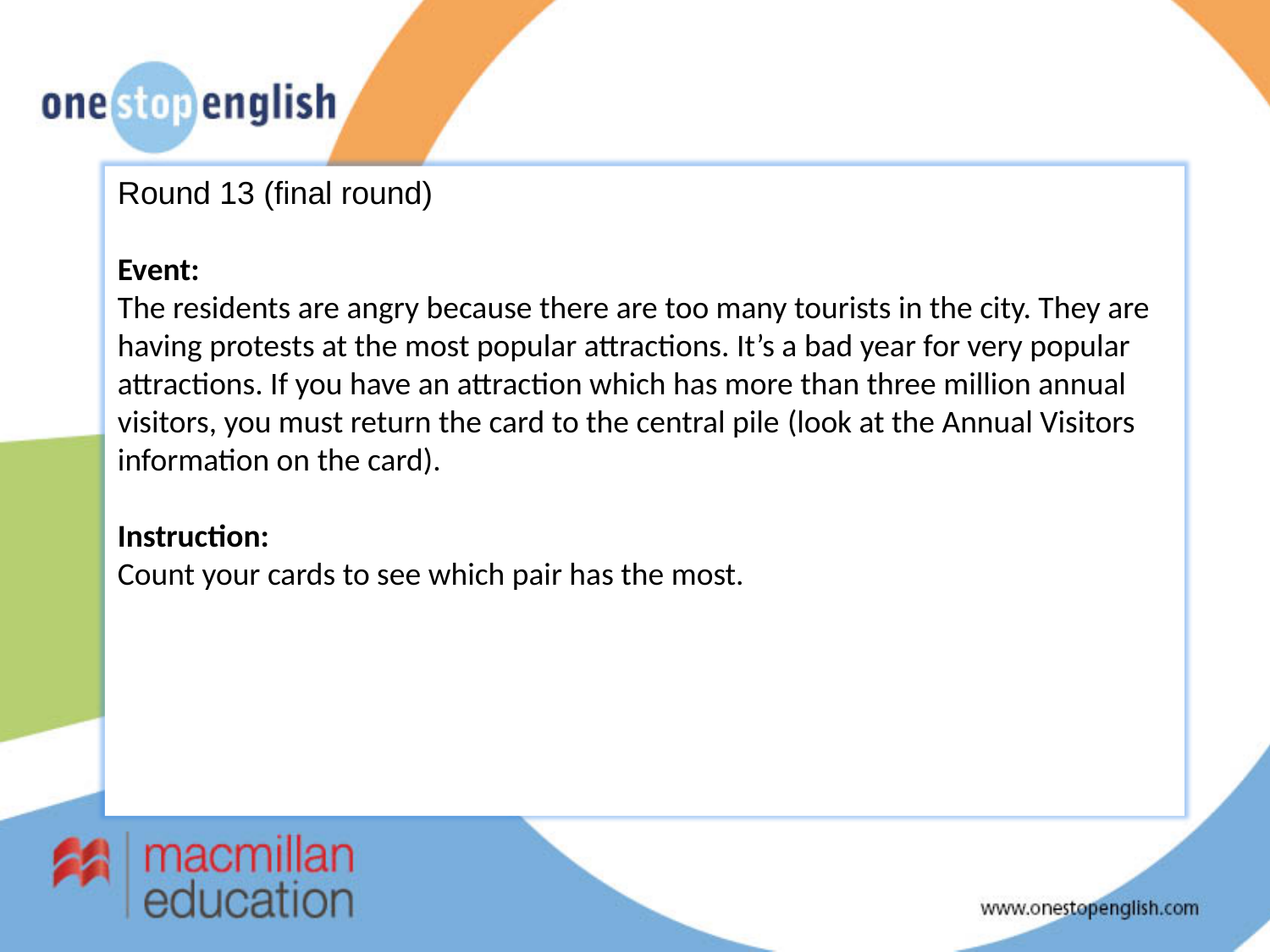

Round 13 (final round)

Event:
The residents are angry because there are too many tourists in the city. They are having protests at the most popular attractions. It’s a bad year for very popular attractions. If you have an attraction which has more than three million annual visitors, you must return the card to the central pile (look at the Annual Visitors information on the card).

Instruction:
Count your cards to see which pair has the most.